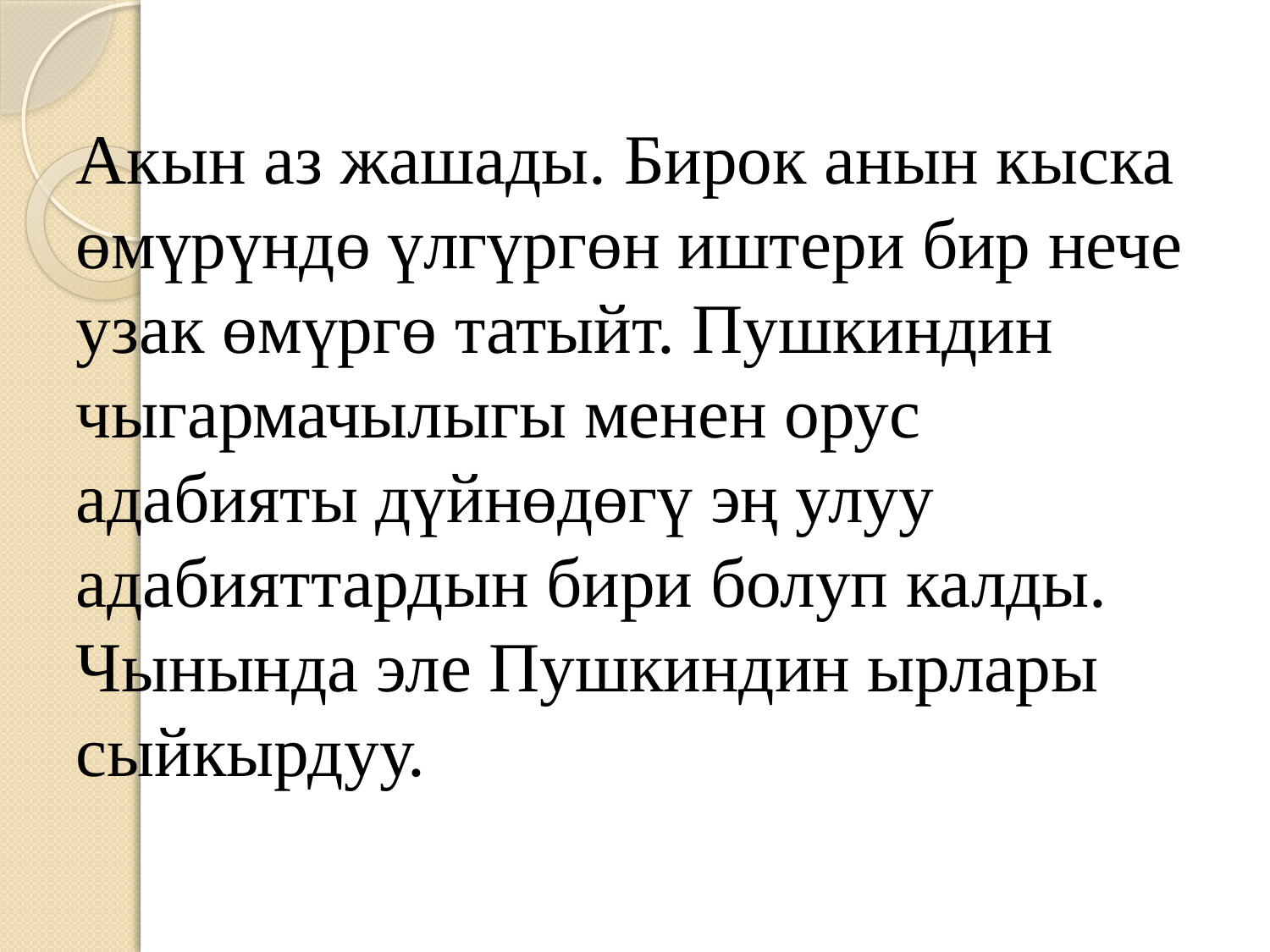

# Акын аз жашады. Бирок анын кыска өмүрүндө үлгүргөн иштери бир нече узак өмүргө татыйт. Пушкиндин чыгармачылыгы менен орус адабияты дүйнөдөгү эң улуу адабияттардын бири болуп калды. Чынында эле Пушкиндин ырлары сыйкырдуу.